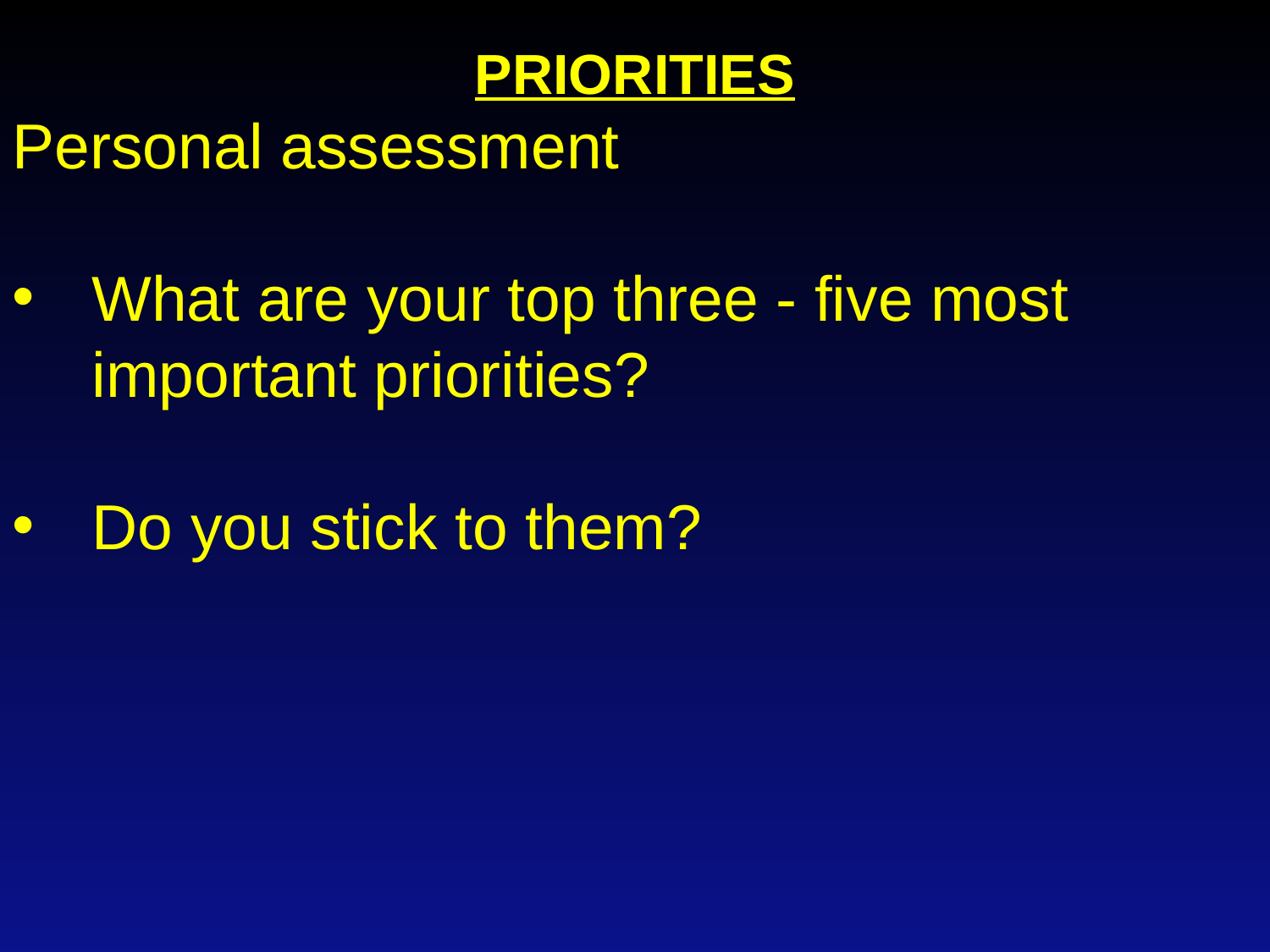

PRIORITIES
Personal assessment

What are your top three - five most important priorities?

Do you stick to them?